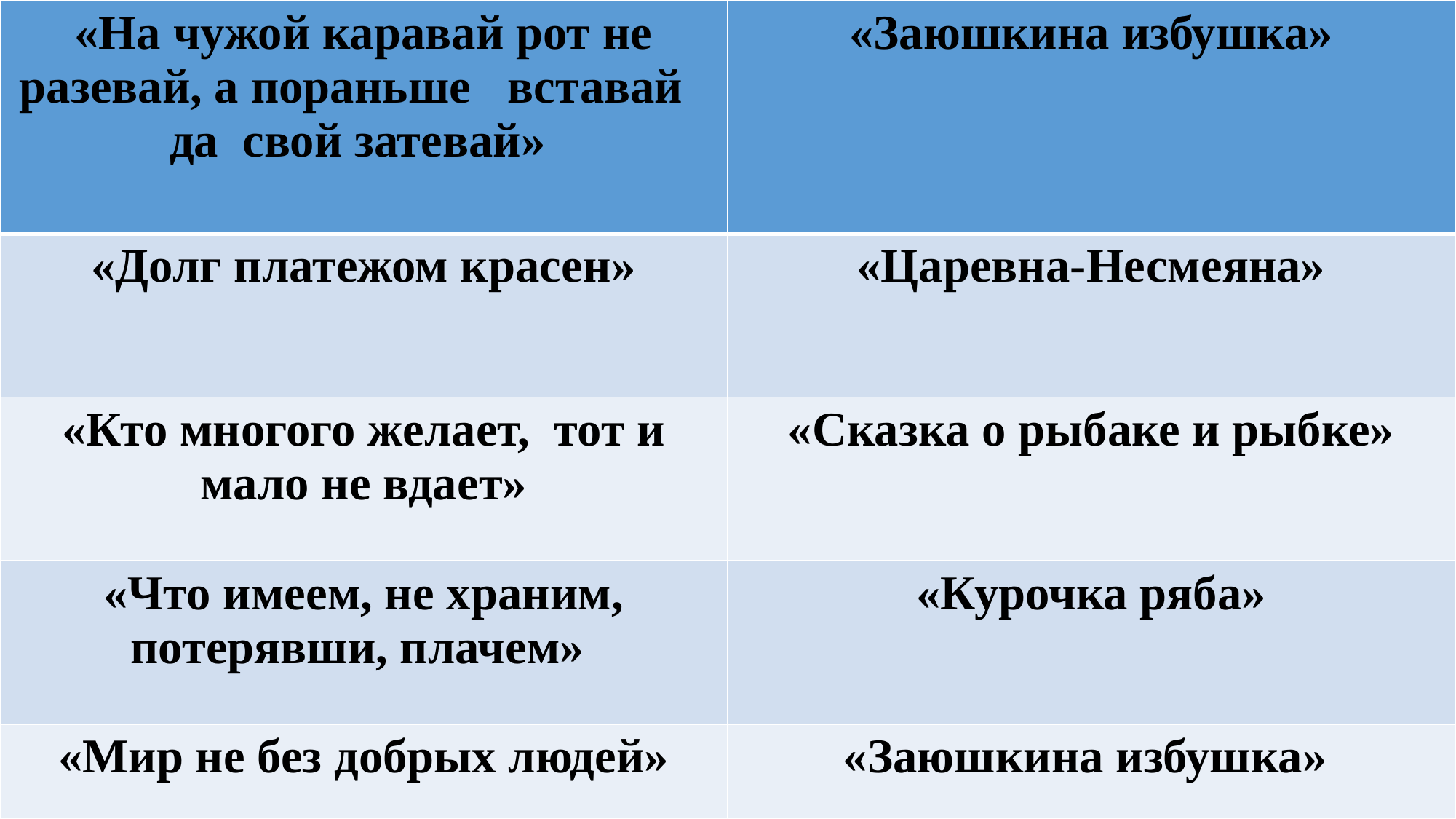

| «На чужой каравай рот не разевай, а пораньше   вставай   да  свой затевай» | «Заюшкина избушка» |
| --- | --- |
| «Долг платежом красен» | «Царевна-Несмеяна» |
| «Кто многого желает,  тот и мало не вдает» | «Сказка о рыбаке и рыбке» |
| «Что имеем, не храним, потерявши, плачем» | «Курочка ряба» |
| «Мир не без добрых людей» | «Заюшкина избушка» |